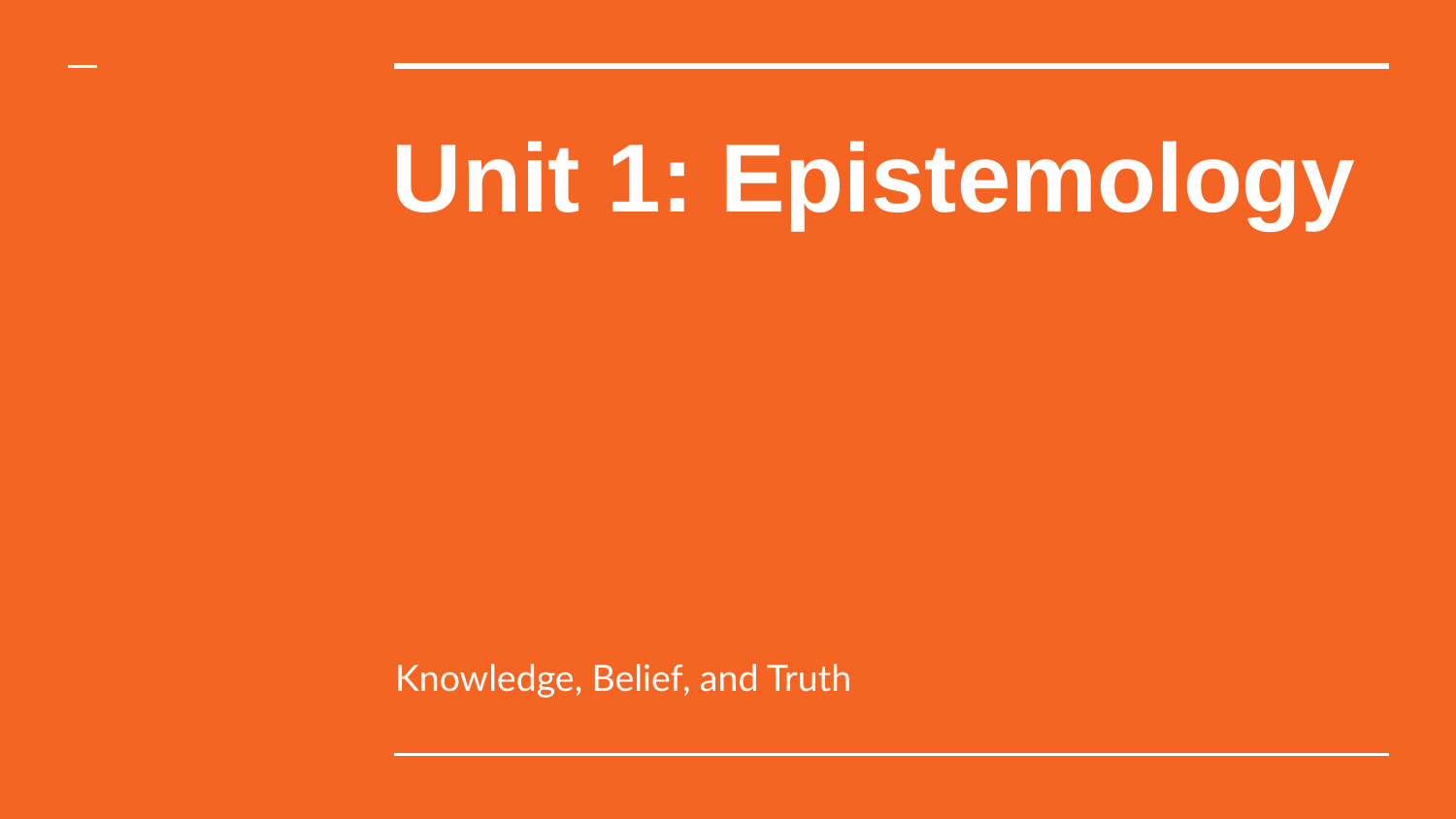

# Unit 1: Epistemology

Knowledge, Belief, and Truth